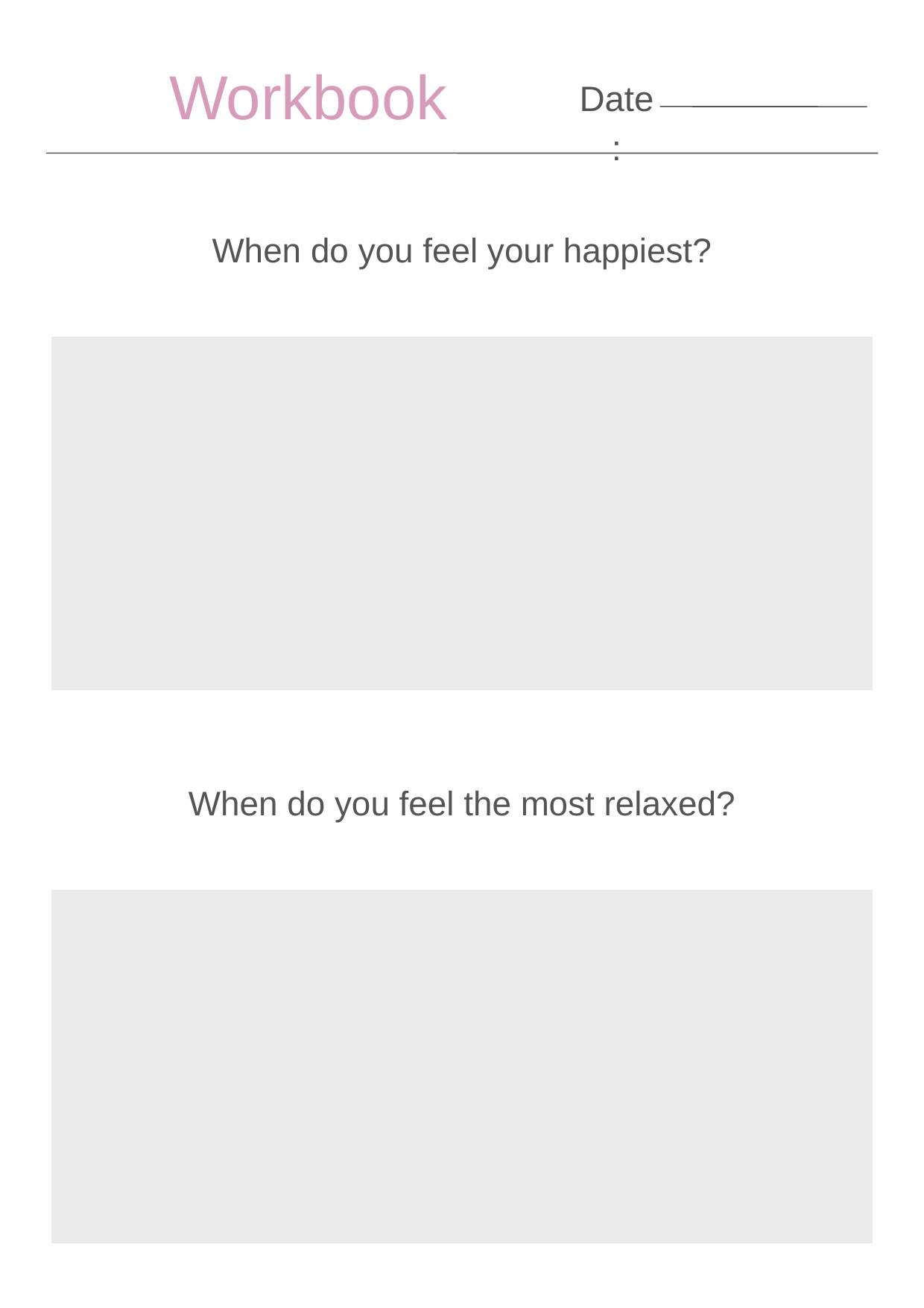

Workbook
Date:

When do you feel your happiest?

When do you feel the most relaxed?